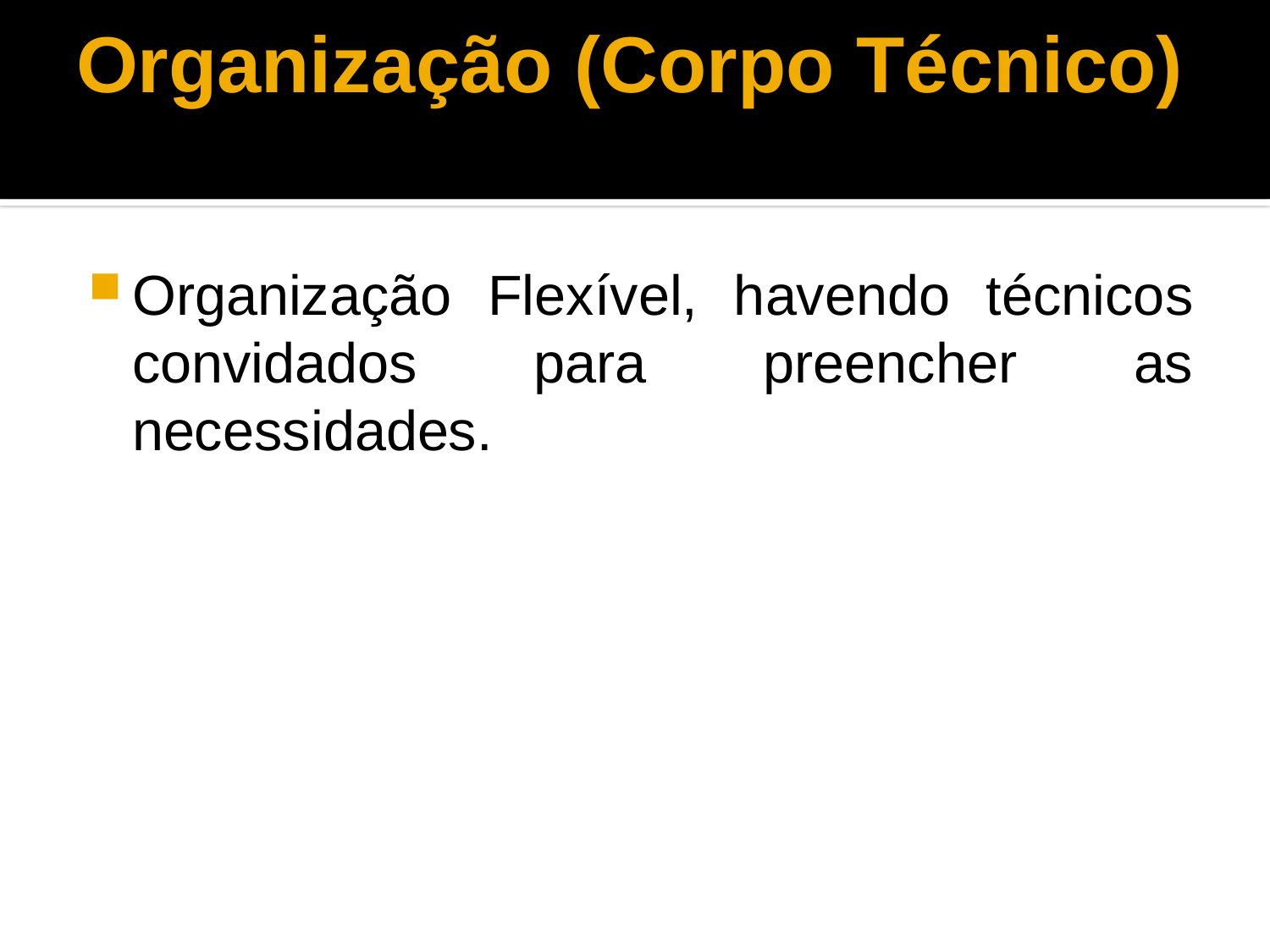

# Organização (Corpo Técnico)
Organização Flexível, havendo técnicos convidados para preencher as necessidades.